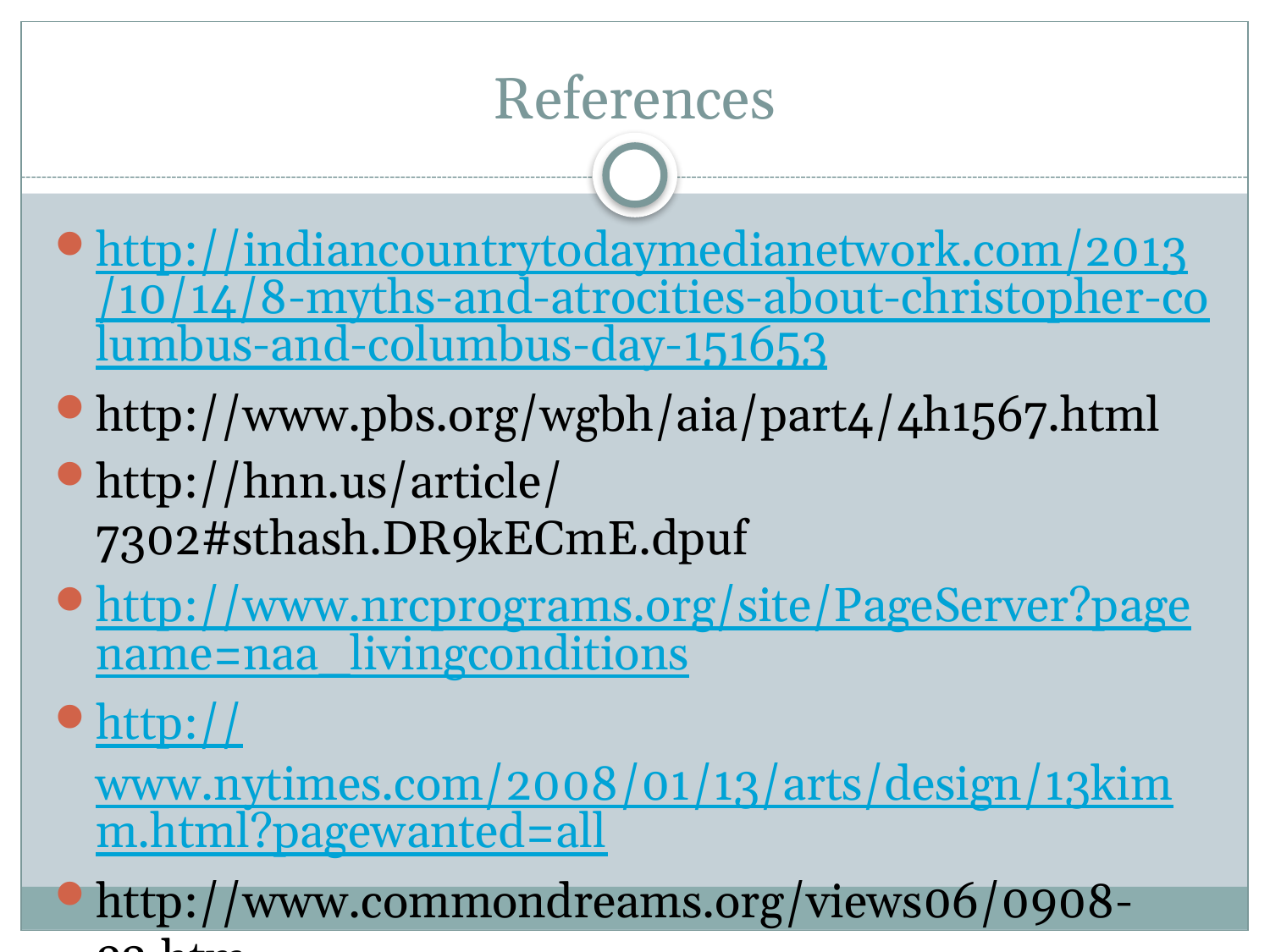

# References
http://indiancountrytodaymedianetwork.com/2013/10/14/8-myths-and-atrocities-about-christopher-columbus-and-columbus-day-151653
http://www.pbs.org/wgbh/aia/part4/4h1567.html
http://hnn.us/article/7302#sthash.DR9kECmE.dpuf
http://www.nrcprograms.org/site/PageServer?pagename=naa_livingconditions
http://www.nytimes.com/2008/01/13/arts/design/13kimm.html?pagewanted=all
http://www.commondreams.org/views06/0908-32.htm